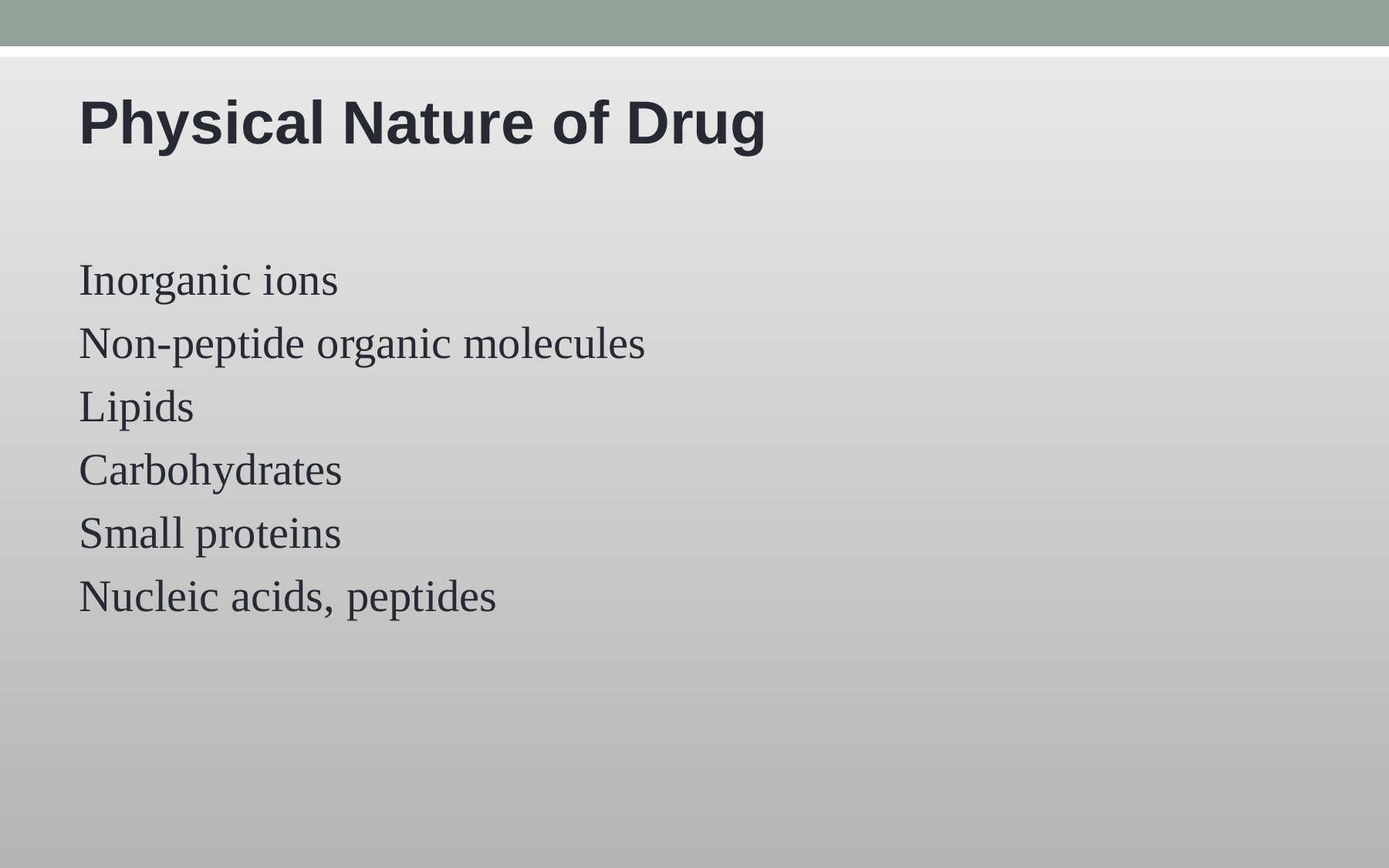

Physical Nature of Drug

Inorganic ions
Non-peptide organic molecules
Lipids
Carbohydrates
Small proteins
Nucleic acids, peptides